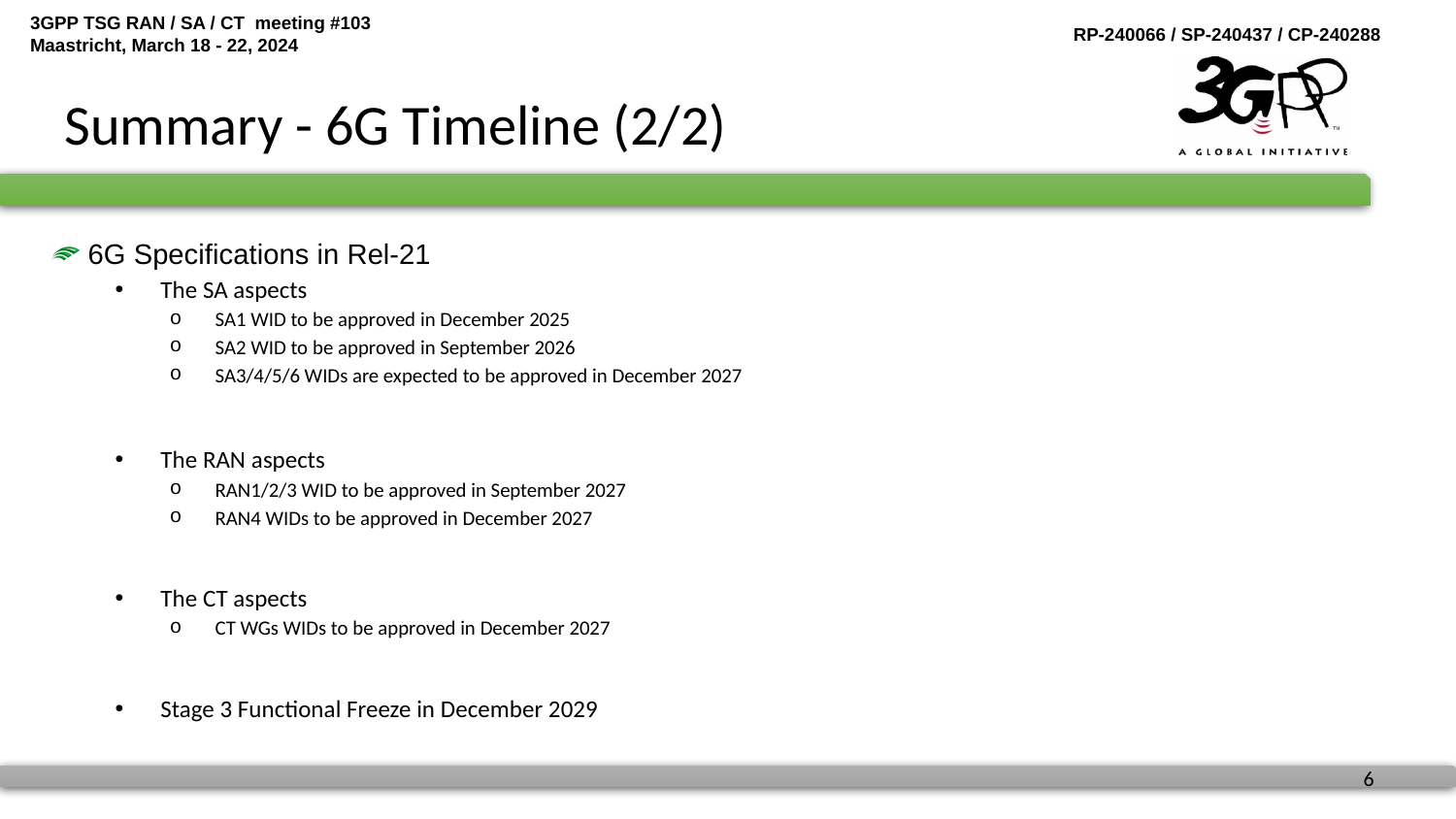

# Summary - 6G Timeline (2/2)

 6G Specifications in Rel-21
The SA aspects
SA1 WID to be approved in December 2025
SA2 WID to be approved in September 2026
SA3/4/5/6 WIDs are expected to be approved in December 2027

The RAN aspects
RAN1/2/3 WID to be approved in September 2027
RAN4 WIDs to be approved in December 2027

The CT aspects
CT WGs WIDs to be approved in December 2027

Stage 3 Functional Freeze in December 2029